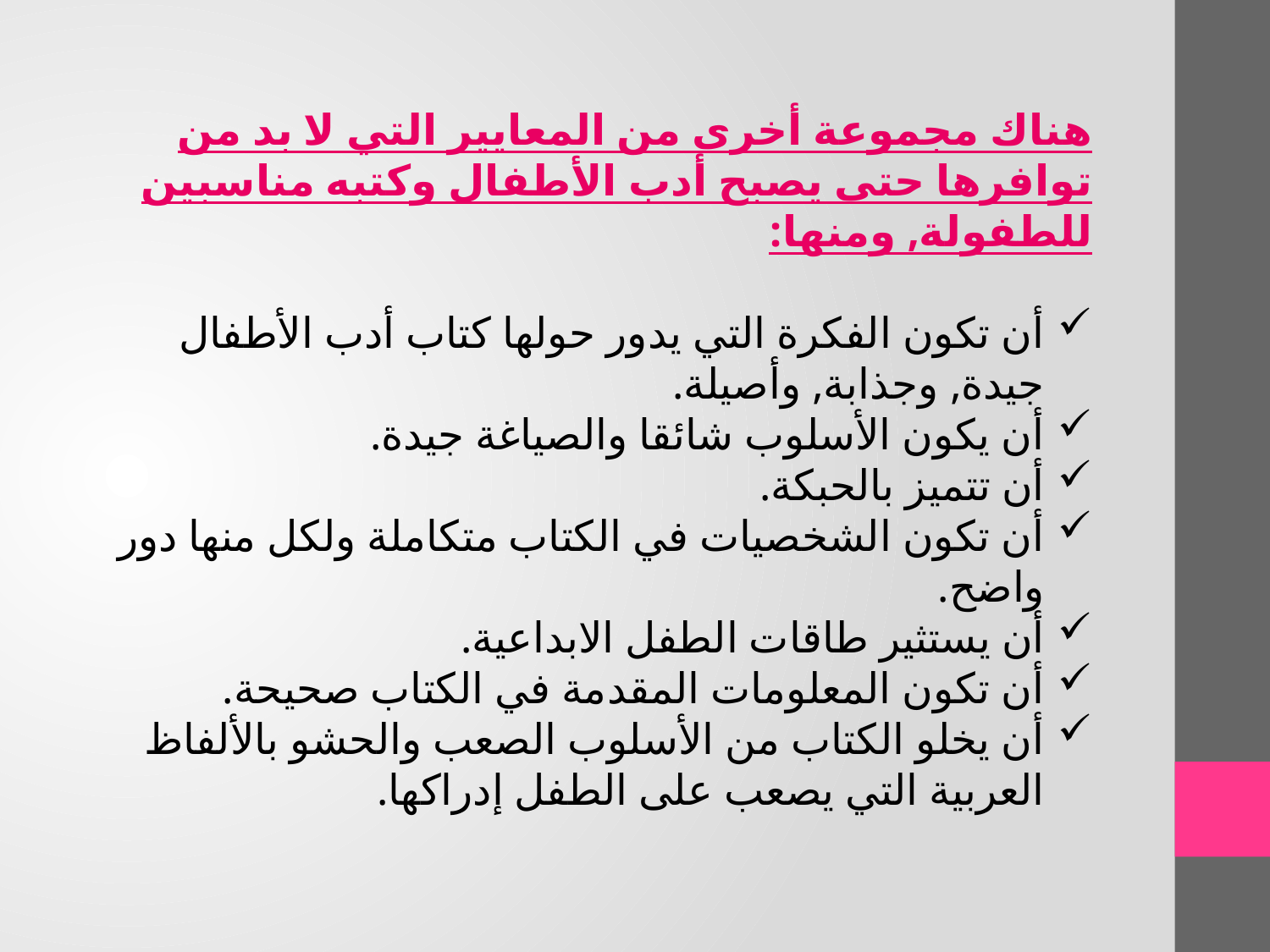

هناك مجموعة أخرى من المعايير التي لا بد من توافرها حتى يصبح أدب الأطفال وكتبه مناسبين للطفولة, ومنها:

أن تكون الفكرة التي يدور حولها كتاب أدب الأطفال جيدة, وجذابة, وأصيلة.
أن يكون الأسلوب شائقا والصياغة جيدة.
أن تتميز بالحبكة.
أن تكون الشخصيات في الكتاب متكاملة ولكل منها دور واضح.
أن يستثير طاقات الطفل الابداعية.
أن تكون المعلومات المقدمة في الكتاب صحيحة.
أن يخلو الكتاب من الأسلوب الصعب والحشو بالألفاظ العربية التي يصعب على الطفل إدراكها.